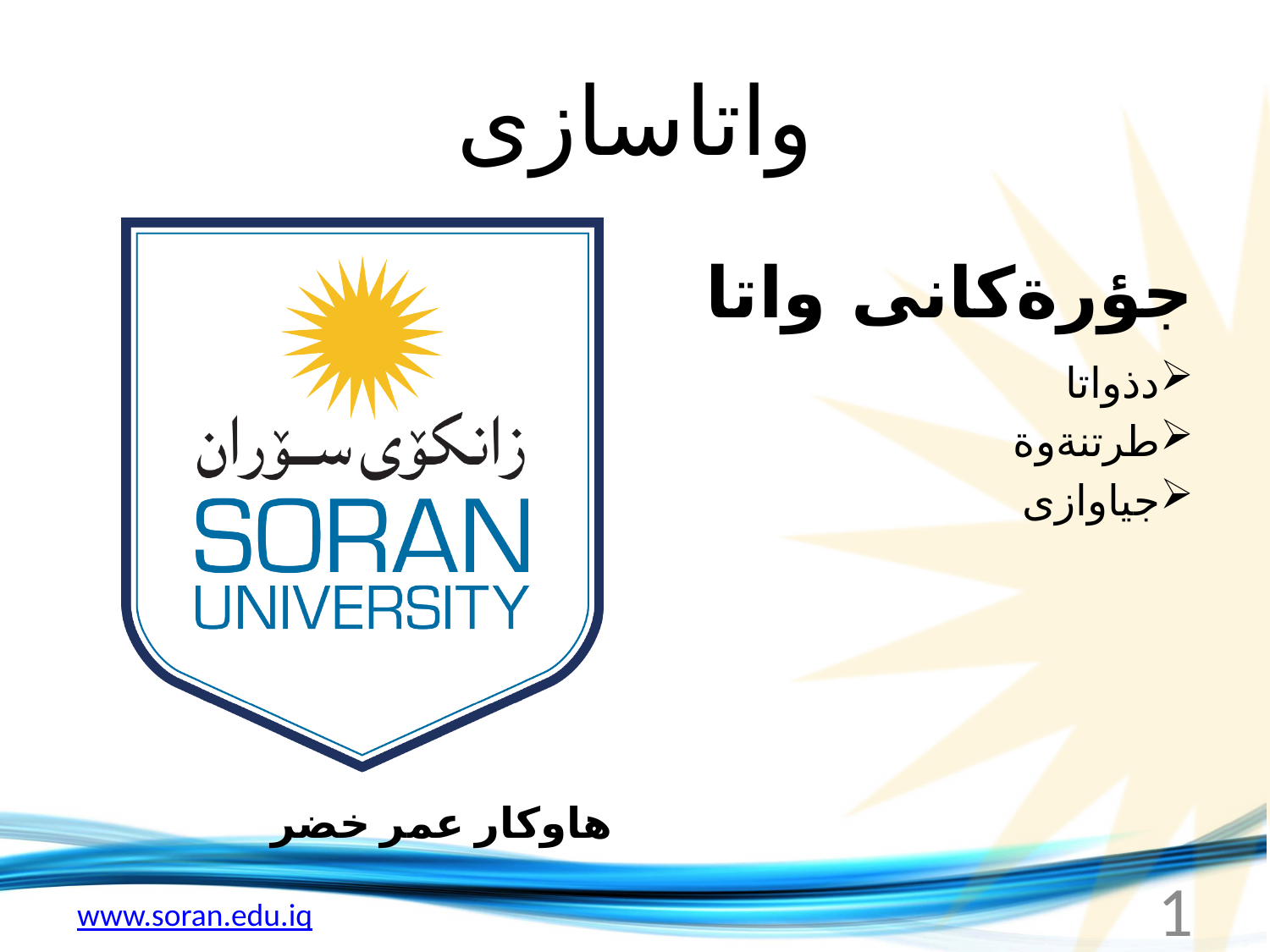

# واتاسازى
جؤرةكانى واتا
دذواتا
طرتنةوة
جياوازى

هاوكار عمر خضر
1